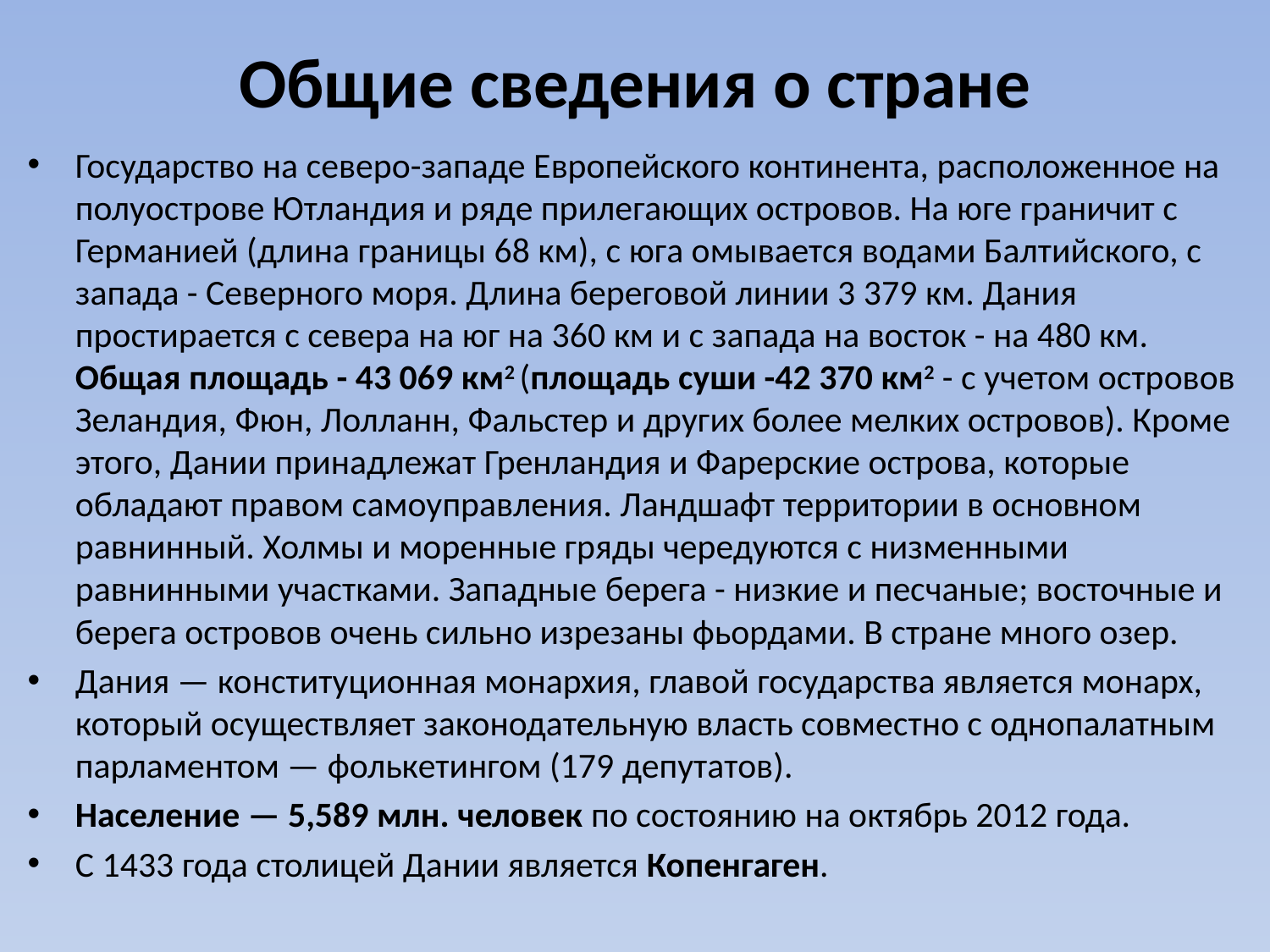

# Общие сведения о стране
Государство на северо-западе Европейского континента, расположенное на полуострове Ютландия и ряде прилегающих островов. На юге граничит с Германией (длина границы 68 км), с юга омывается водами Балтийского, с запада - Северного моря. Длина береговой линии 3 379 км. Дания простирается с севера на юг на 360 км и с запада на восток - на 480 км. Общая площадь - 43 069 км2 (площадь суши -42 370 км2 - с учетом островов Зеландия, Фюн, Лолланн, Фальстер и других более мелких островов). Кроме этого, Дании принадлежат Гренландия и Фарерские острова, которые обладают правом самоуправления. Ландшафт территории в основном равнинный. Холмы и моренные гряды чередуются с низменными равнинными участками. Западные берега - низкие и песчаные; восточные и берега островов очень сильно изрезаны фьордами. В стране много озер.
Дания — конституционная монархия, главой государства является монарх, который осуществляет законодательную власть совместно с однопалатным парламентом — фолькетингом (179 депутатов).
Население — 5,589 млн. человек по состоянию на октябрь 2012 года.
С 1433 года столицей Дании является Копенгаген.